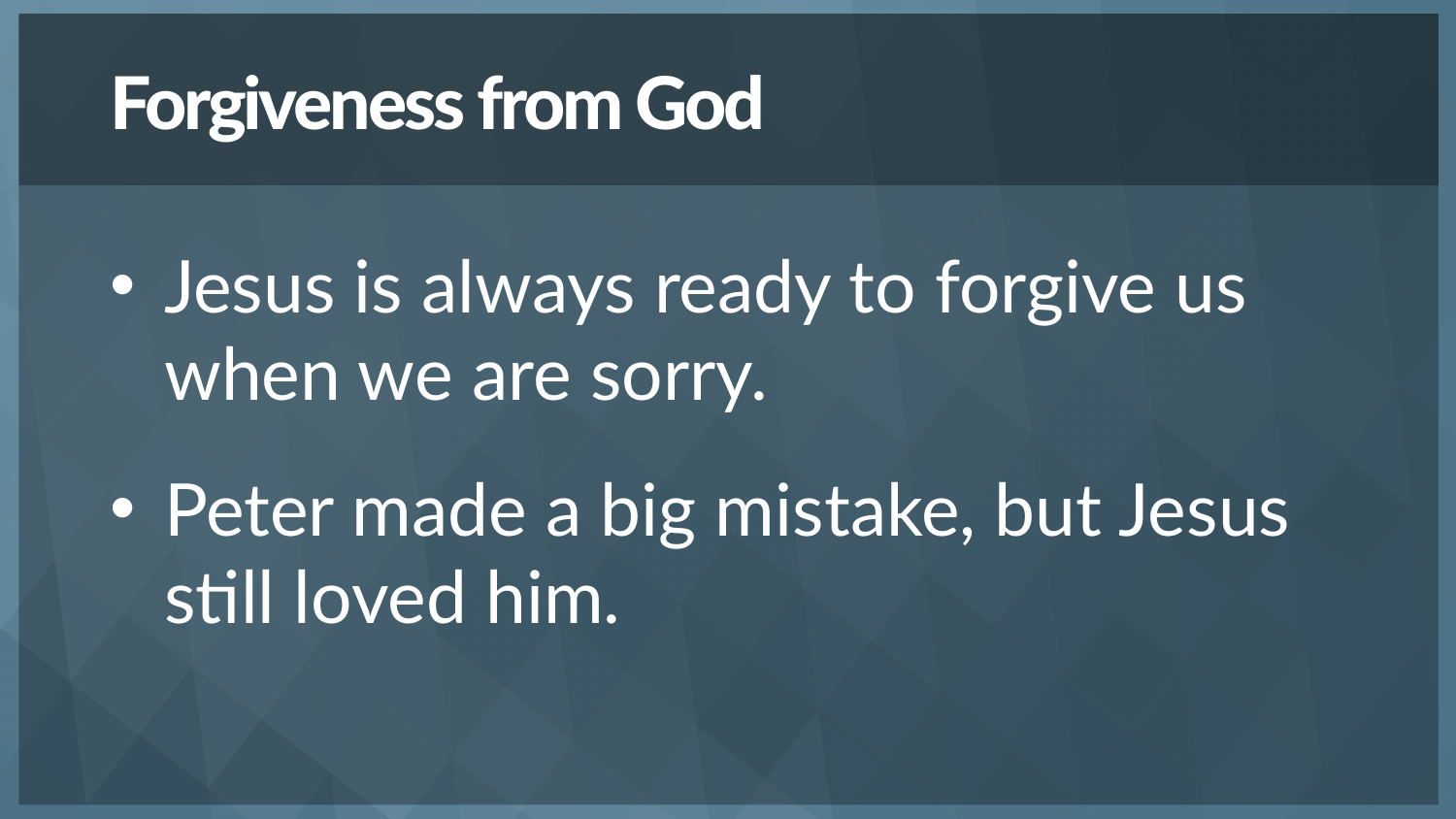

# Forgiveness from God
Jesus is always ready to forgive us when we are sorry.
Peter made a big mistake, but Jesus still loved him.